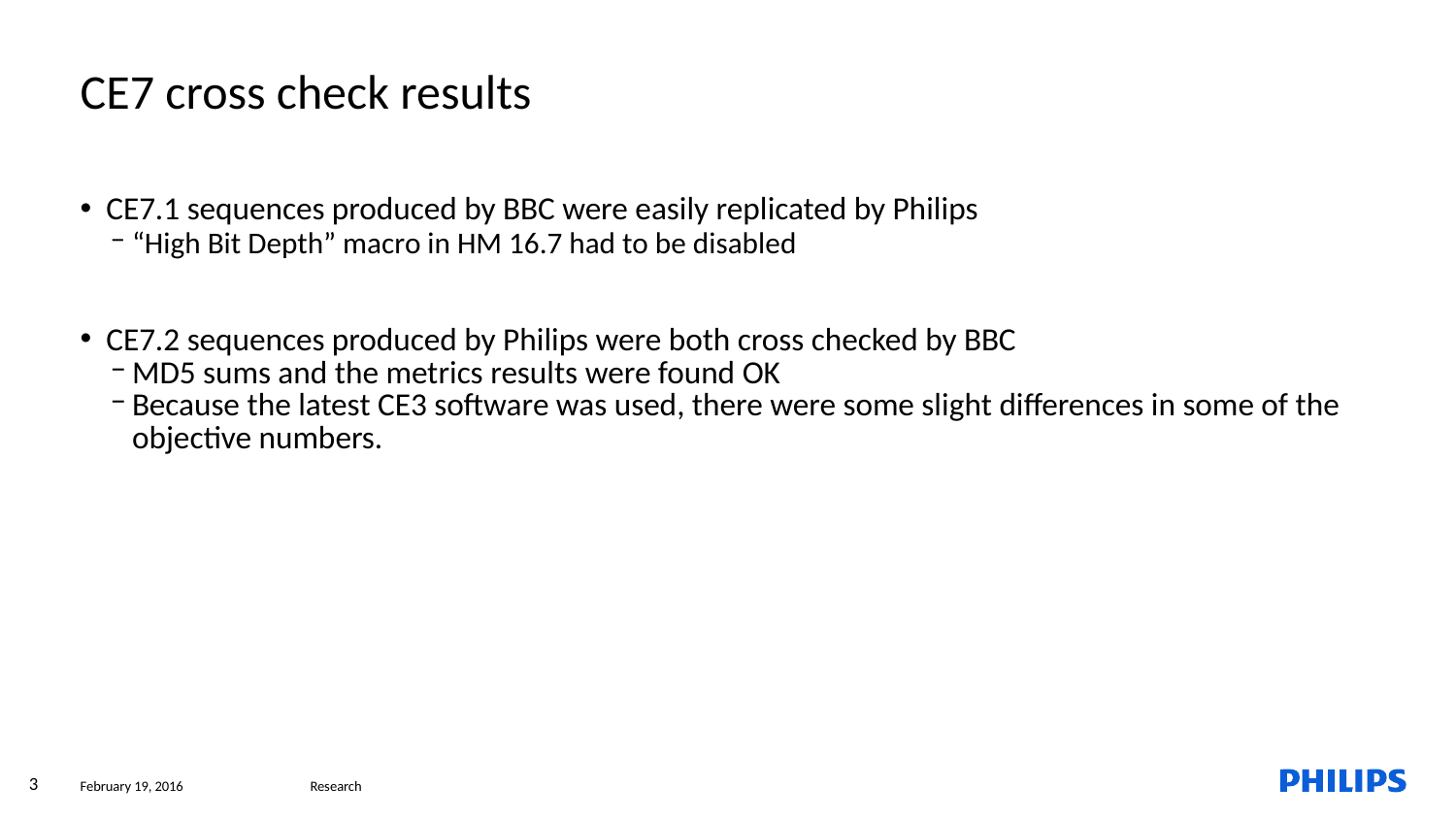

CE7 cross check results
CE7.1 sequences produced by BBC were easily replicated by Philips
“High Bit Depth” macro in HM 16.7 had to be disabled

CE7.2 sequences produced by Philips were both cross checked by BBC
MD5 sums and the metrics results were found OK
Because the latest CE3 software was used, there were some slight differences in some of the objective numbers.

3
February 19, 2016
Research